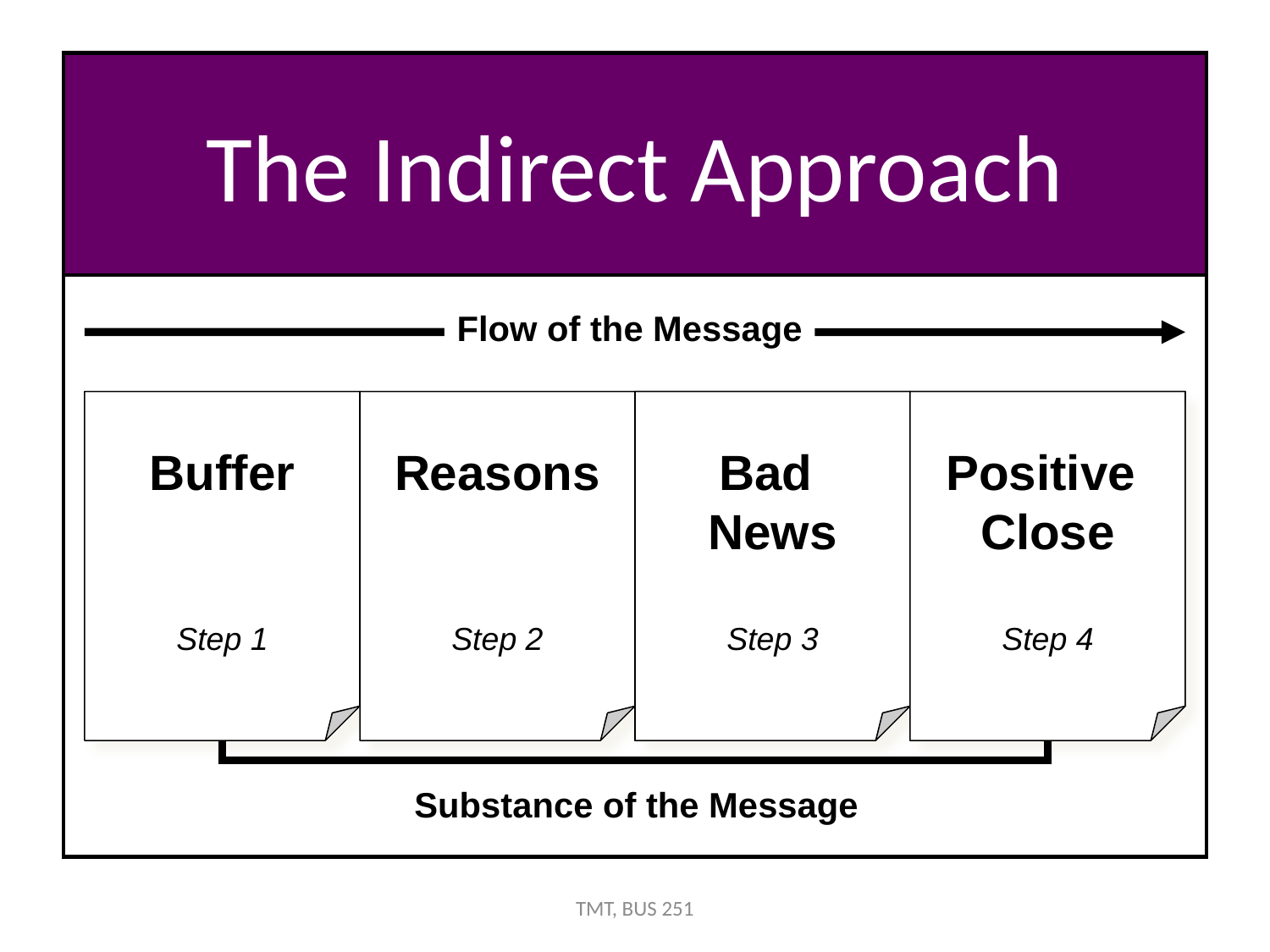

# The Indirect Approach

Flow of the Message

Buffer

Step 1
Reasons

Step 2
Bad
News

Step 3
Bad
News

Step 3
Positive
Close

Step 4
Positive
Close

Step 4
Substance of the Message
TMT, BUS 251